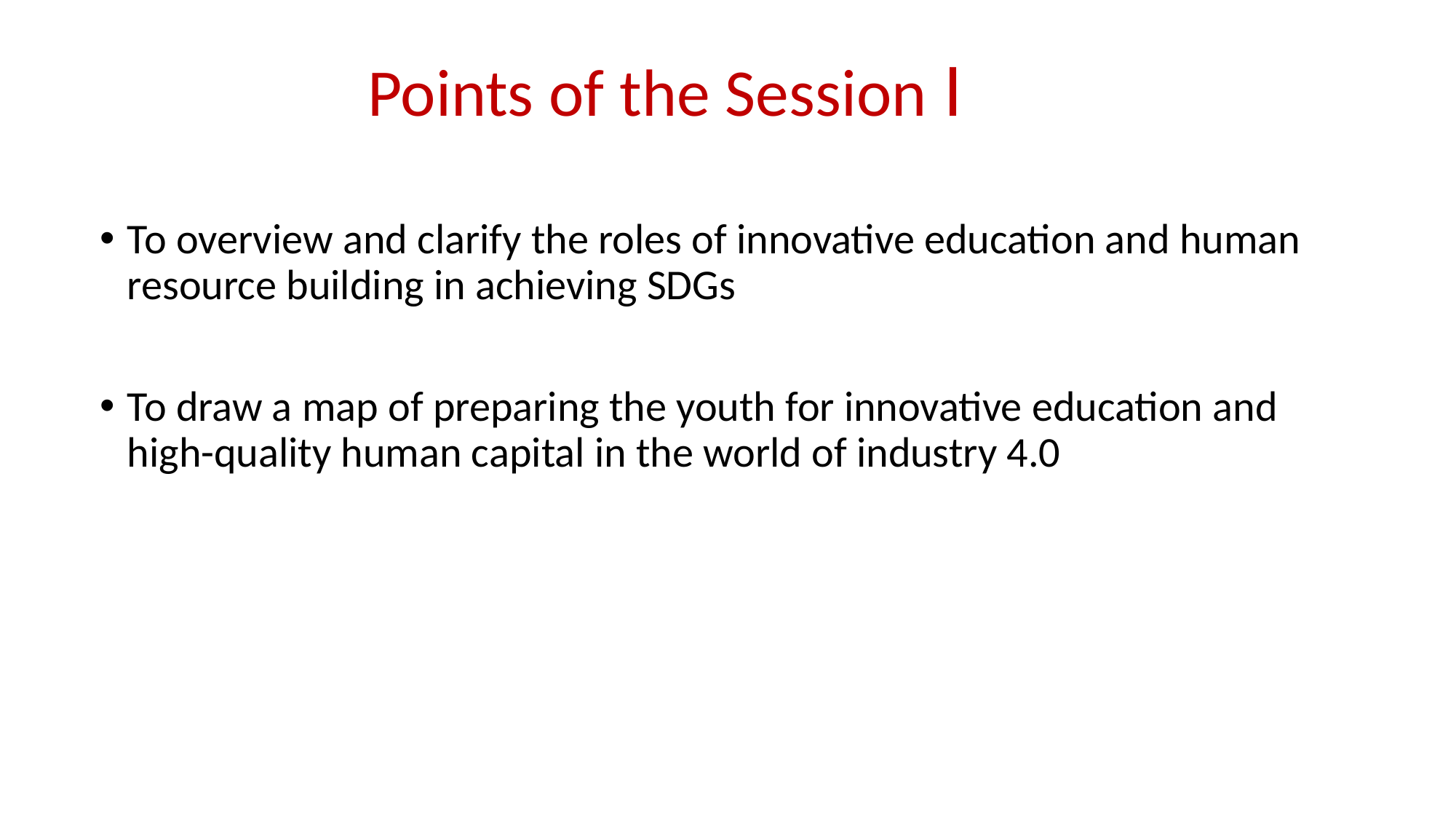

# Points of the Session Ⅰ

To overview and clarify the roles of innovative education and human resource building in achieving SDGs

To draw a map of preparing the youth for innovative education and high-quality human capital in the world of industry 4.0